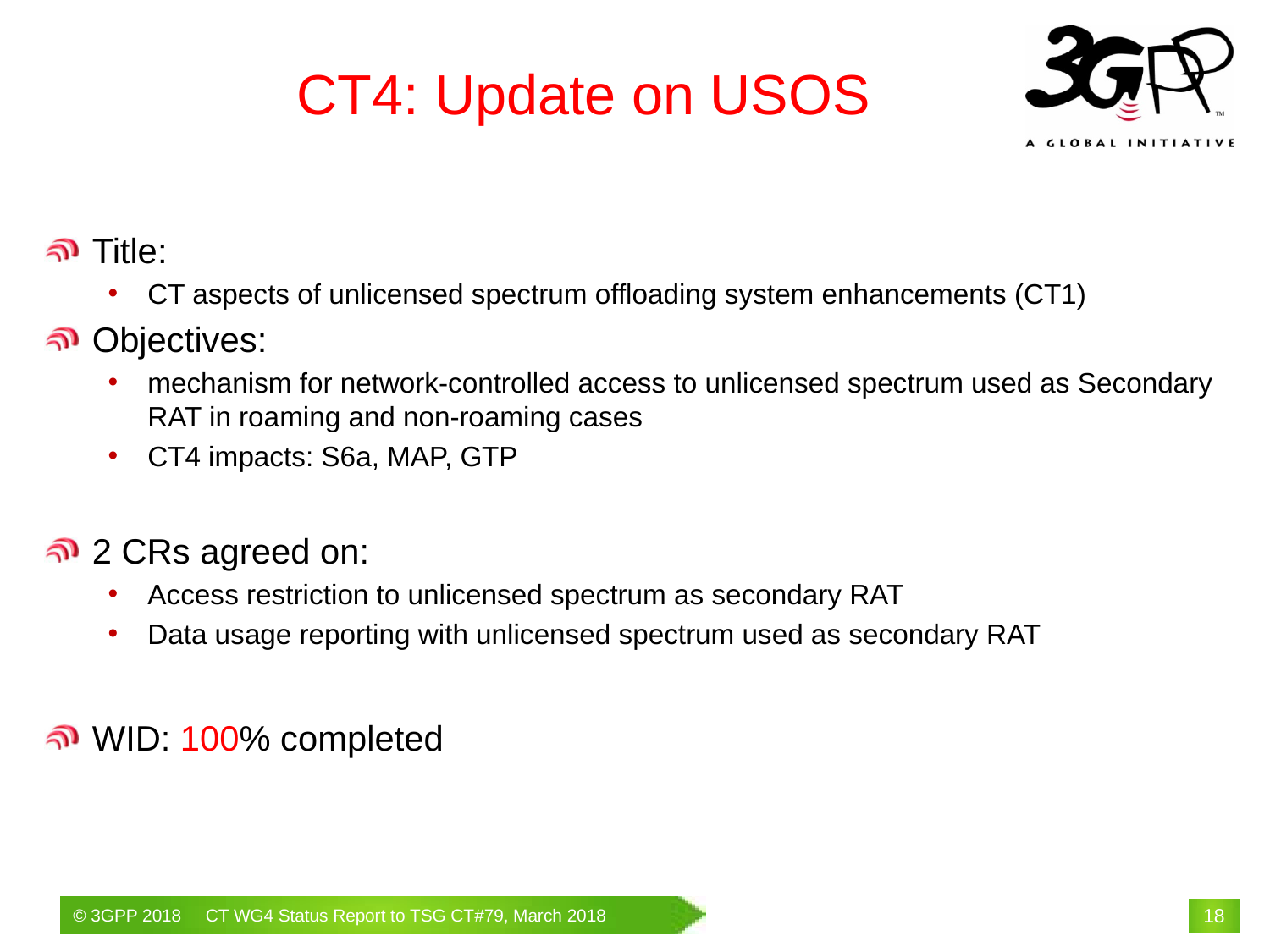

# CT4: Update on USOS
Title:
CT aspects of unlicensed spectrum offloading system enhancements (CT1)
Objectives:
mechanism for network-controlled access to unlicensed spectrum used as Secondary RAT in roaming and non-roaming cases
CT4 impacts: S6a, MAP, GTP

2 CRs agreed on:
Access restriction to unlicensed spectrum as secondary RAT
Data usage reporting with unlicensed spectrum used as secondary RAT

WID: 100% completed